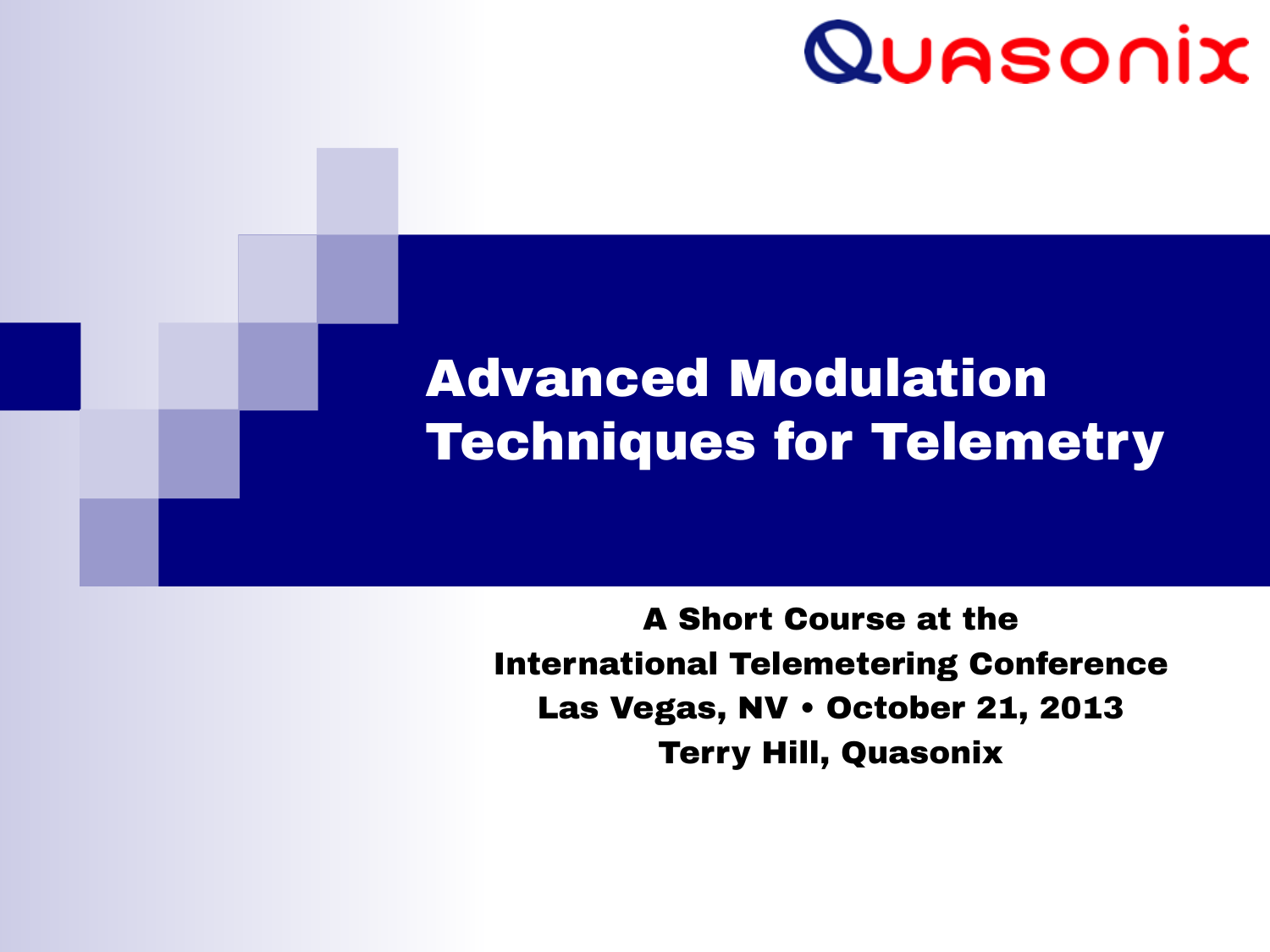

# Advanced Modulation Techniques for Telemetry
A Short Course at the
International Telemetering Conference
Las Vegas, NV • October 21, 2013
Terry Hill, Quasonix